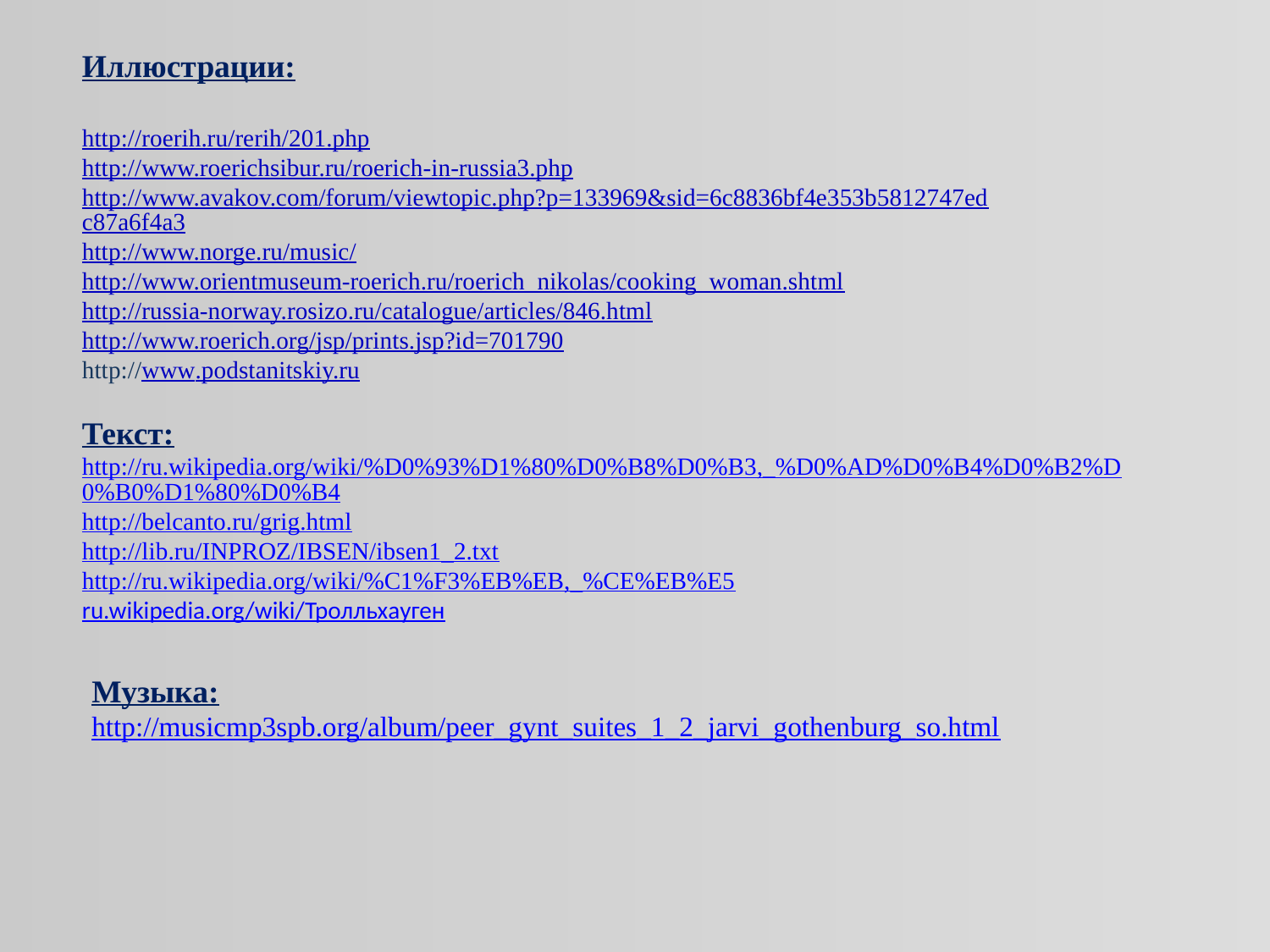

Иллюстрации:

http://roerih.ru/rerih/201.php
http://www.roerichsibur.ru/roerich-in-russia3.php
http://www.avakov.com/forum/viewtopic.php?p=133969&sid=6c8836bf4e353b5812747edc87a6f4a3
http://www.norge.ru/music/
http://www.orientmuseum-roerich.ru/roerich_nikolas/cooking_woman.shtml
http://russia-norway.rosizo.ru/catalogue/articles/846.html
http://www.roerich.org/jsp/prints.jsp?id=701790
http://www.podstanitskiy.ru
Текст:
http://ru.wikipedia.org/wiki/%D0%93%D1%80%D0%B8%D0%B3,_%D0%AD%D0%B4%D0%B2%D0%B0%D1%80%D0%B4
http://belcanto.ru/grig.html
http://lib.ru/INPROZ/IBSEN/ibsen1_2.txt
http://ru.wikipedia.org/wiki/%C1%F3%EB%EB,_%CE%EB%E5
ru.wikipedia.org/wiki/Тролльхауген

Музыка:
http://musicmp3spb.org/album/peer_gynt_suites_1_2_jarvi_gothenburg_so.html